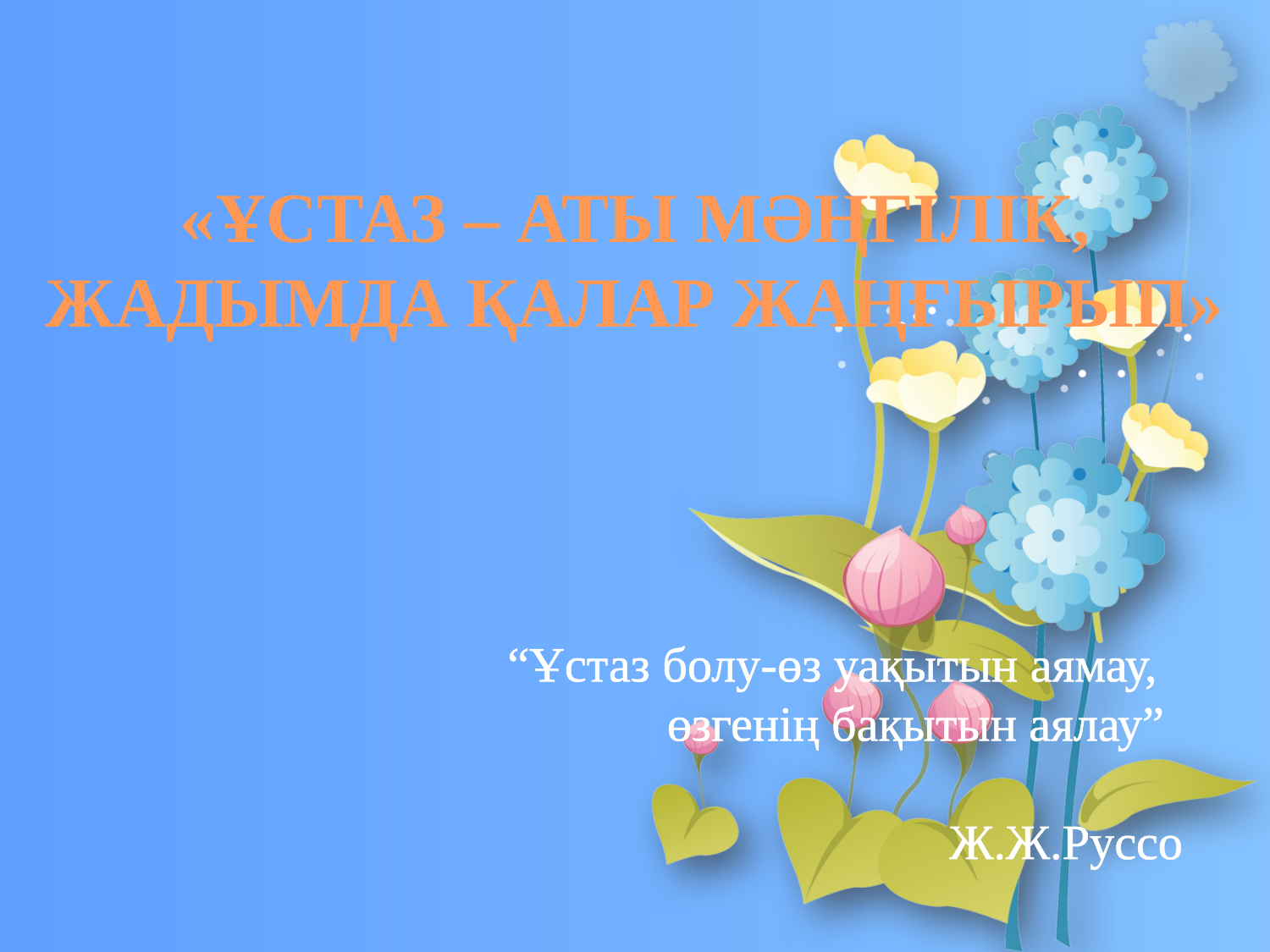

«ҰСТАЗ – АТЫ МӘҢГІЛІК,
ЖАДЫМДА ҚАЛАР ЖАҢҒЫРЫП»
“Ұстаз болу-өз уақытын аямау,
             өзгенің бақытын аялау”

                                    Ж.Ж.Руссо